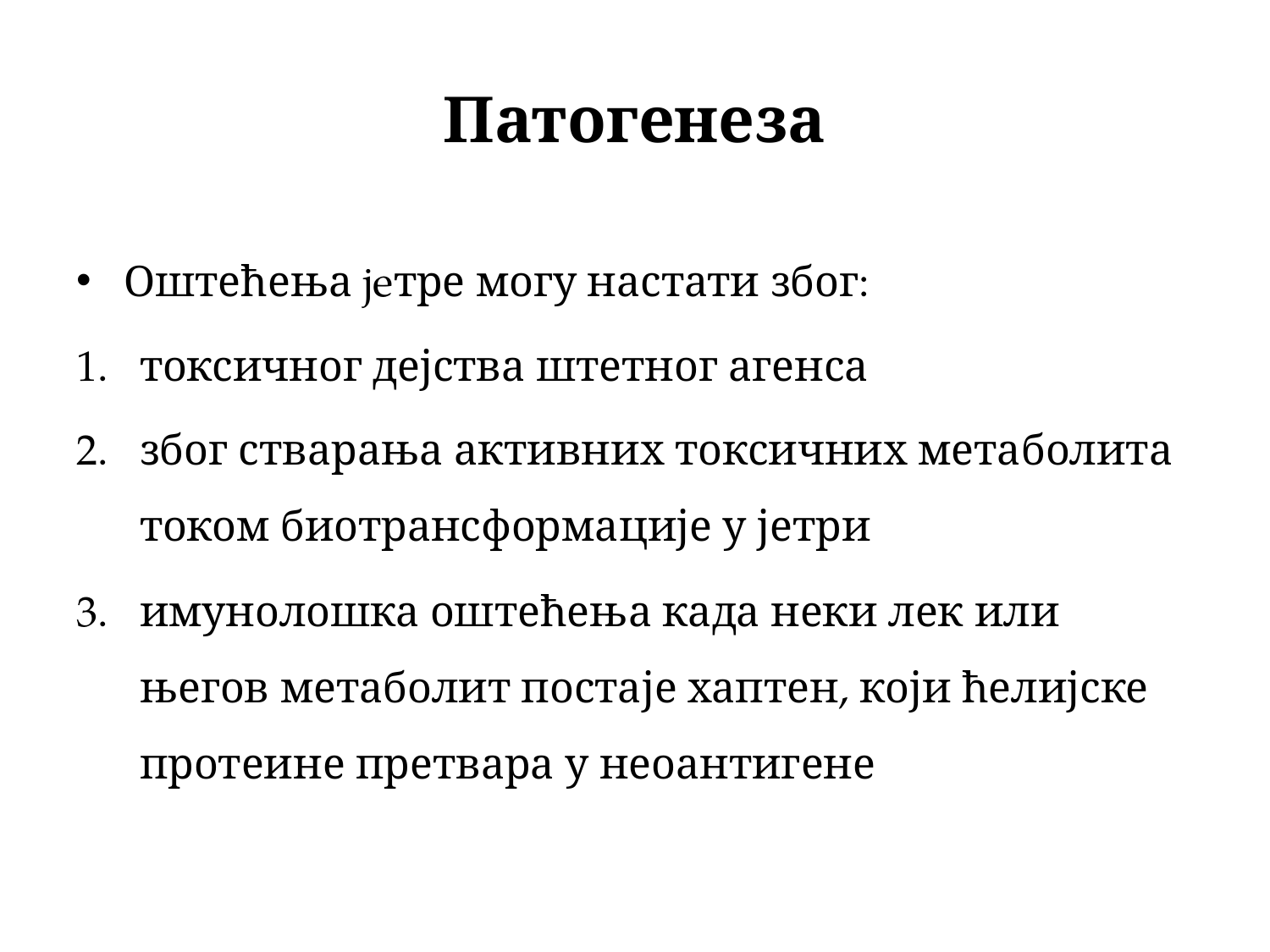

# Патогенеза
Оштећења jeтре могу настати због:
токсичног дејства штетног агенса
због стварања активних токсичних метаболита током биотрансформације у јетри
имунолошка оштећења када неки лек или његов метаболит постаје хаптен, који ћелијске протеине претвара у неоантигене